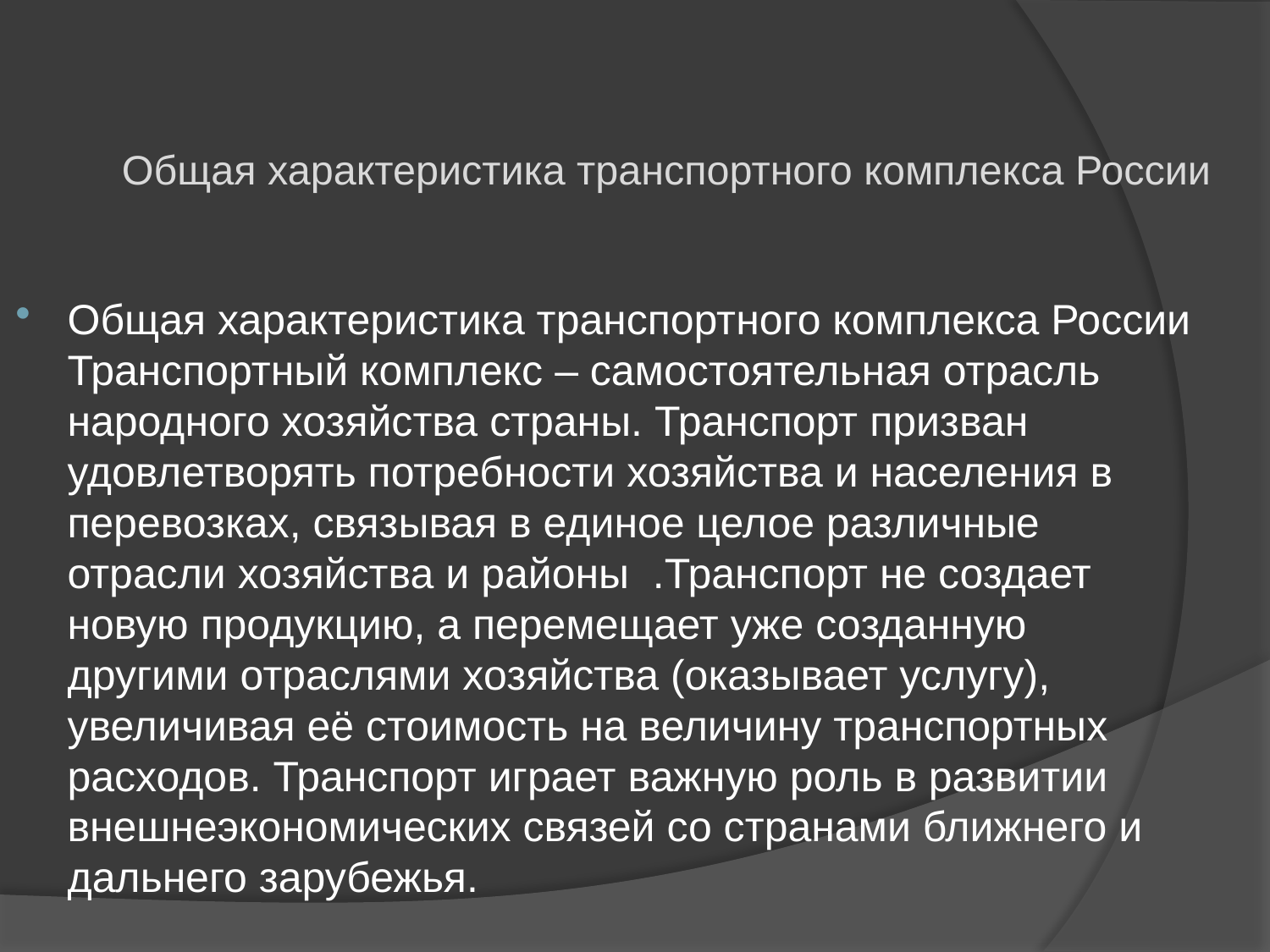

# Общая характеристика транспортного комплекса России
Общая характеристика транспортного комплекса России Транспортный комплекс – самостоятельная отрасль народного хозяйства страны. Транспорт призван удовлетворять потребности хозяйства и населения в перевозках, связывая в единое целое различные отрасли хозяйства и районы  .Транспорт не создает новую продукцию, а перемещает уже созданную другими отраслями хозяйства (оказывает услугу), увеличивая её стоимость на величину транспортных расходов. Транспорт играет важную роль в развитии внешнеэкономических связей со странами ближнего и дальнего зарубежья.